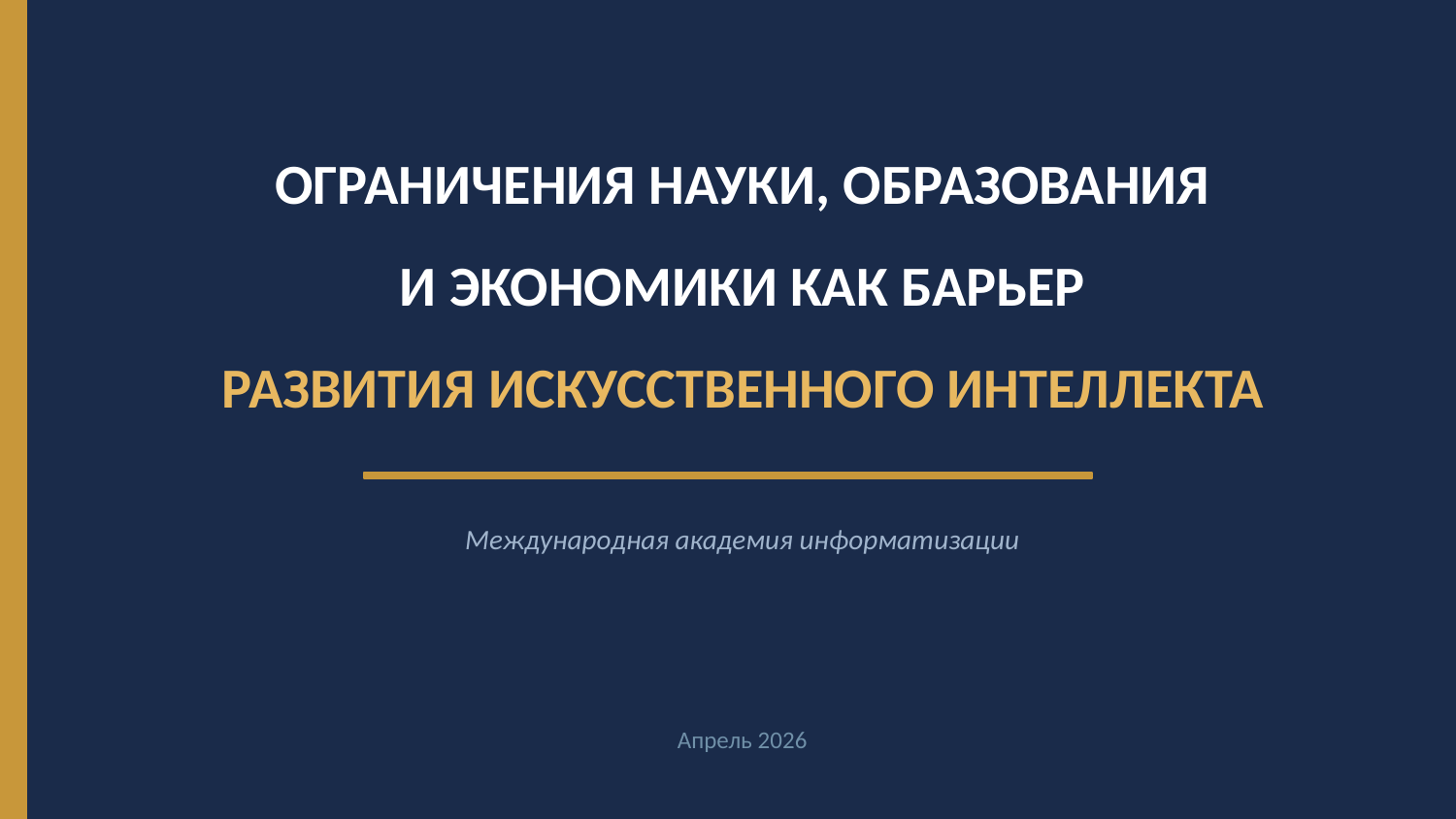

ОГРАНИЧЕНИЯ НАУКИ, ОБРАЗОВАНИЯ
И ЭКОНОМИКИ КАК БАРЬЕР
РАЗВИТИЯ ИСКУССТВЕННОГО ИНТЕЛЛЕКТА

Международная академия информатизации
Апрель 2026